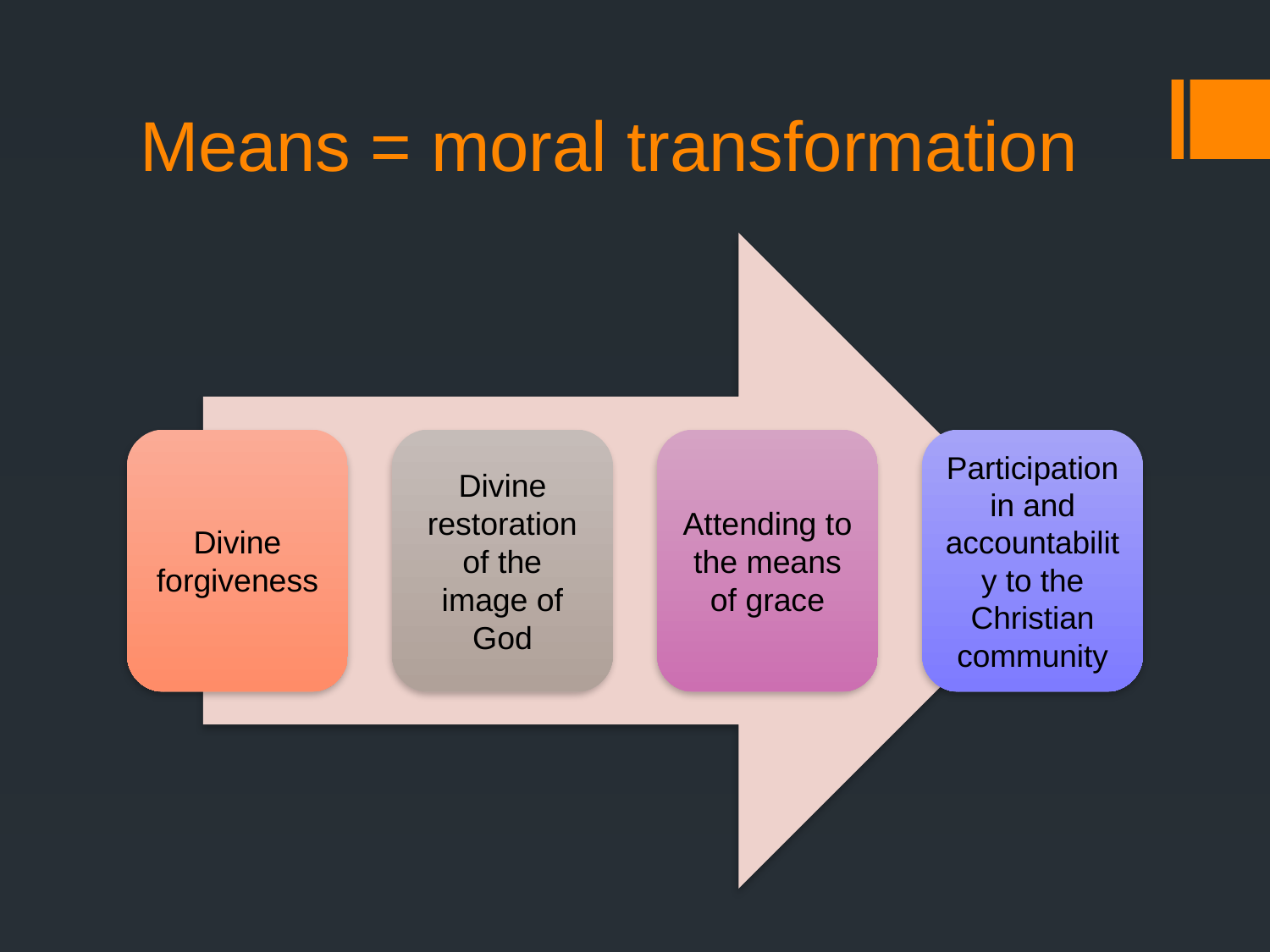

# Means = moral transformation
Divine forgiveness
Divine restoration of the image of God
Attending to the means of grace
Participation in and accountability to the Christian community